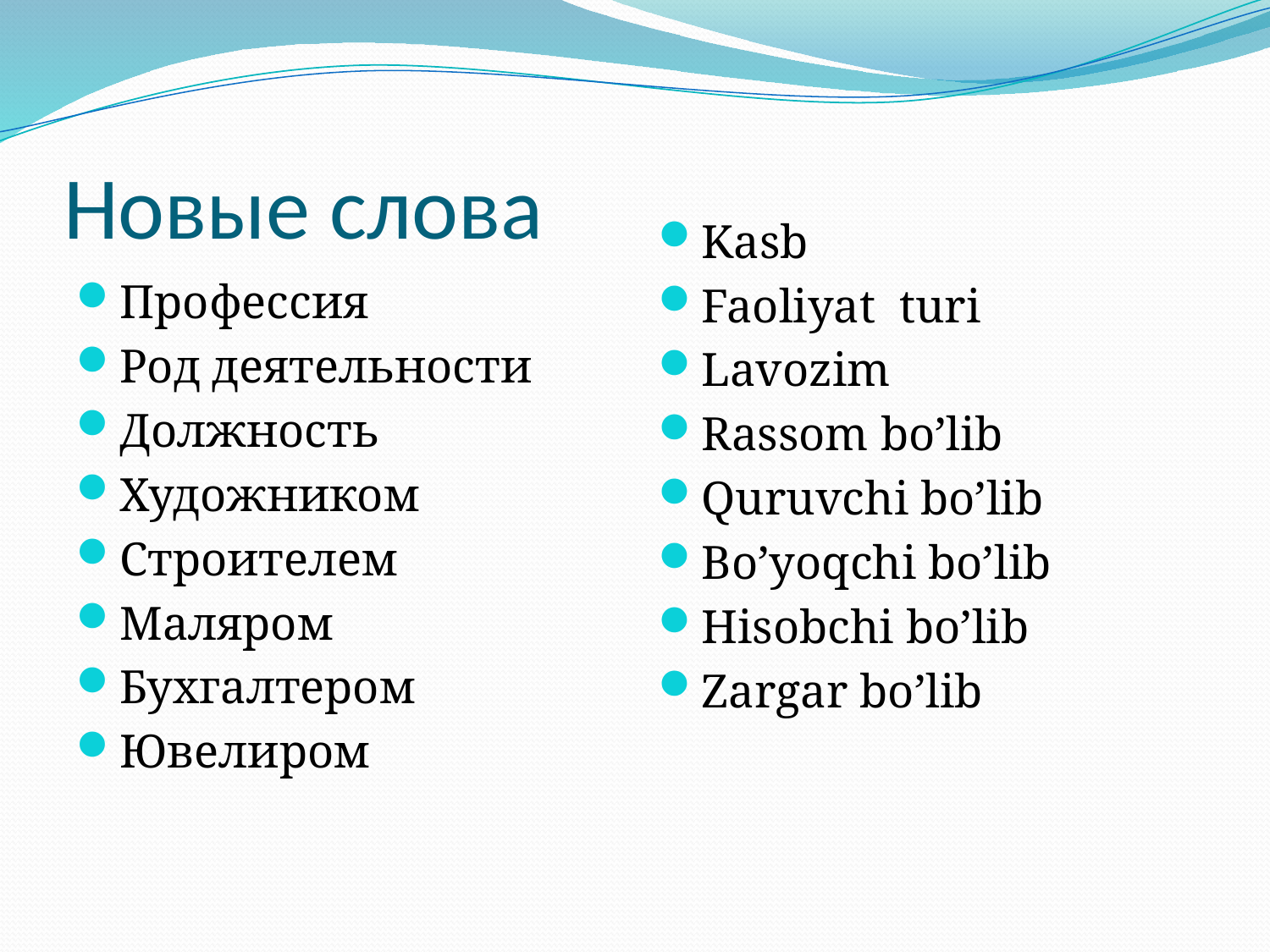

# Новые слова
Kasb
Faoliyat  turi
Lavozim
Rassom bo’lib
Quruvchi bo’lib
Bo’yoqchi bo’lib
Hisobchi bo’lib
Zargar bo’lib
Профессия
Род деятельности
Должность
Художником
Строителем
Маляром
Бухгалтером
Ювелиром